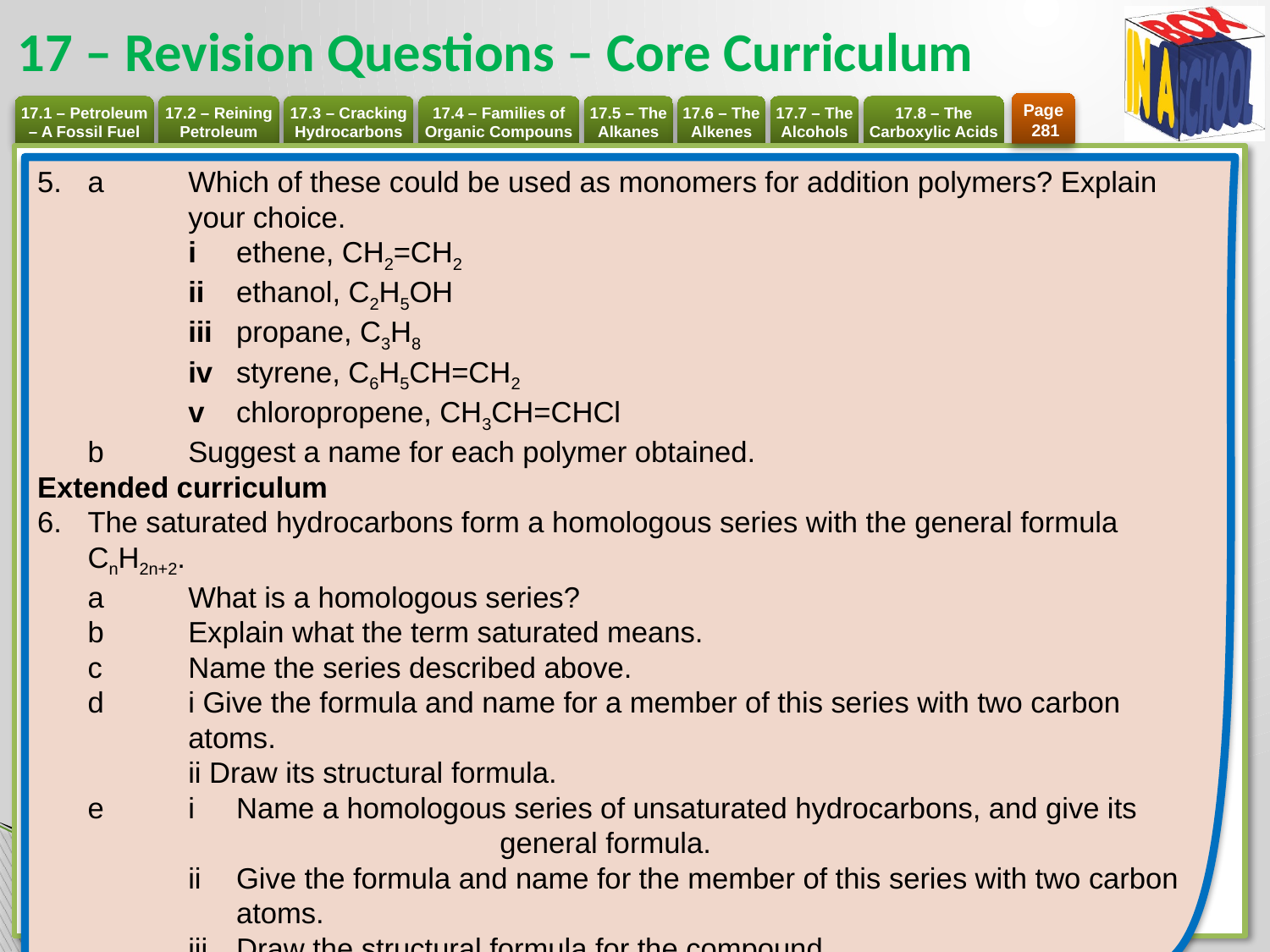

# 17 – Revision Questions – Core Curriculum
Page
 281
a 	Which of these could be used as monomers for addition polymers? Explain 	your choice.
	i 	ethene, CH2=CH2
	ii 	ethanol, C2H5OH
	iii 	propane, C3H8
	iv 	styrene, C6H5CH=CH2
	v 	chloropropene, CH3CH=CHCl
b 	Suggest a name for each polymer obtained.
Extended curriculum
The saturated hydrocarbons form a homologous series with the general formula CnH2n+2.
a 	What is a homologous series?
b 	Explain what the term saturated means.
c 	Name the series described above.
d 	i Give the formula and name for a member of this series with two carbon 	atoms.
	ii Draw its structural formula.
e 	i 	Name a homologous series of unsaturated hydrocarbons, and give its 			general formula.
	ii 	Give the formula and name for the member of this series with two carbon 		atoms.
	iii 	Draw the structural formula for the compound.